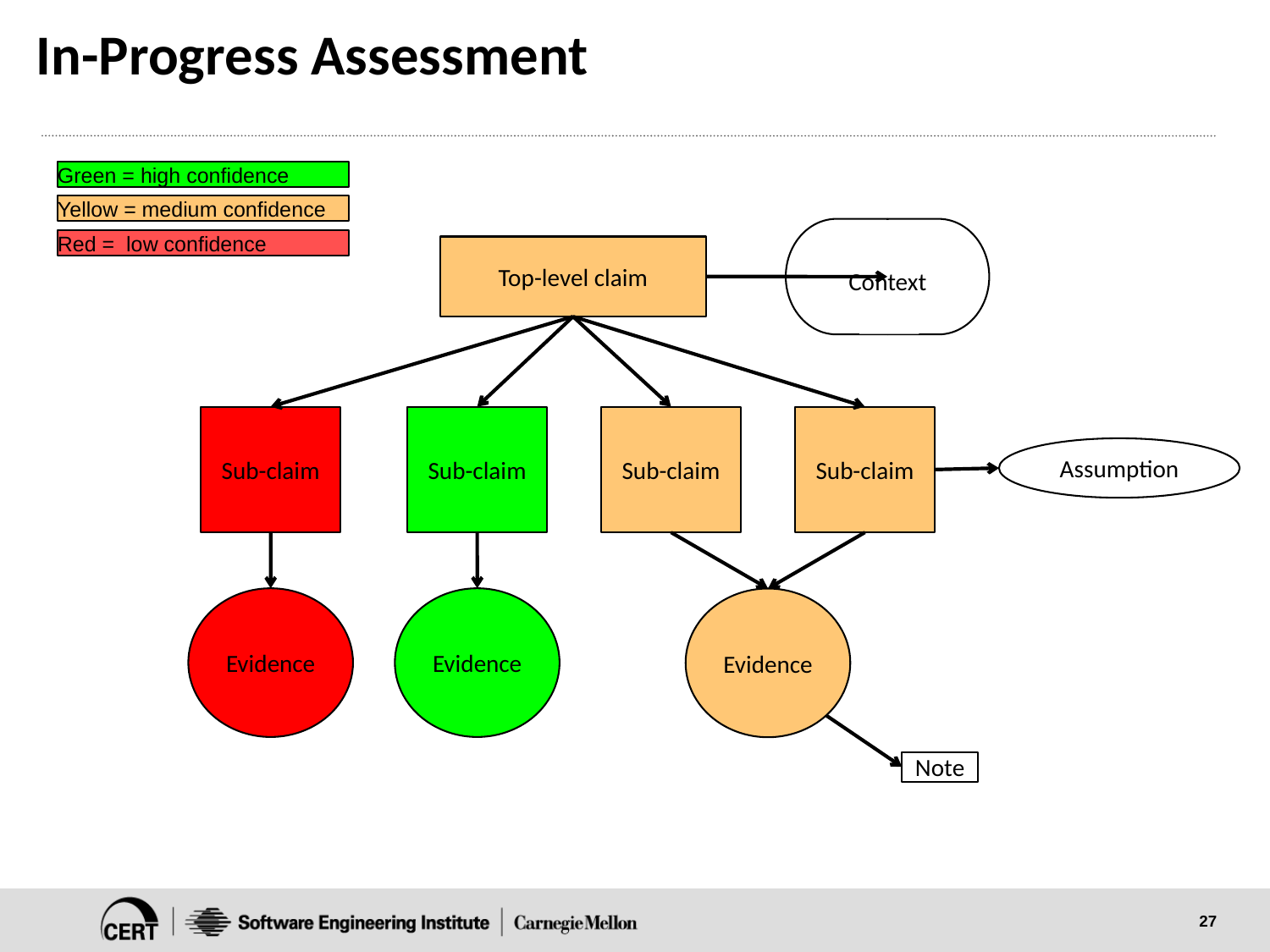

# In-Progress Assessment
Green = high confidence
Yellow = medium confidence

Red =  low confidence
Top-level claim
Context
Assumption
Sub-claim
Sub-claim
Sub-claim
Sub-claim
Evidence
Evidence
Evidence
Note